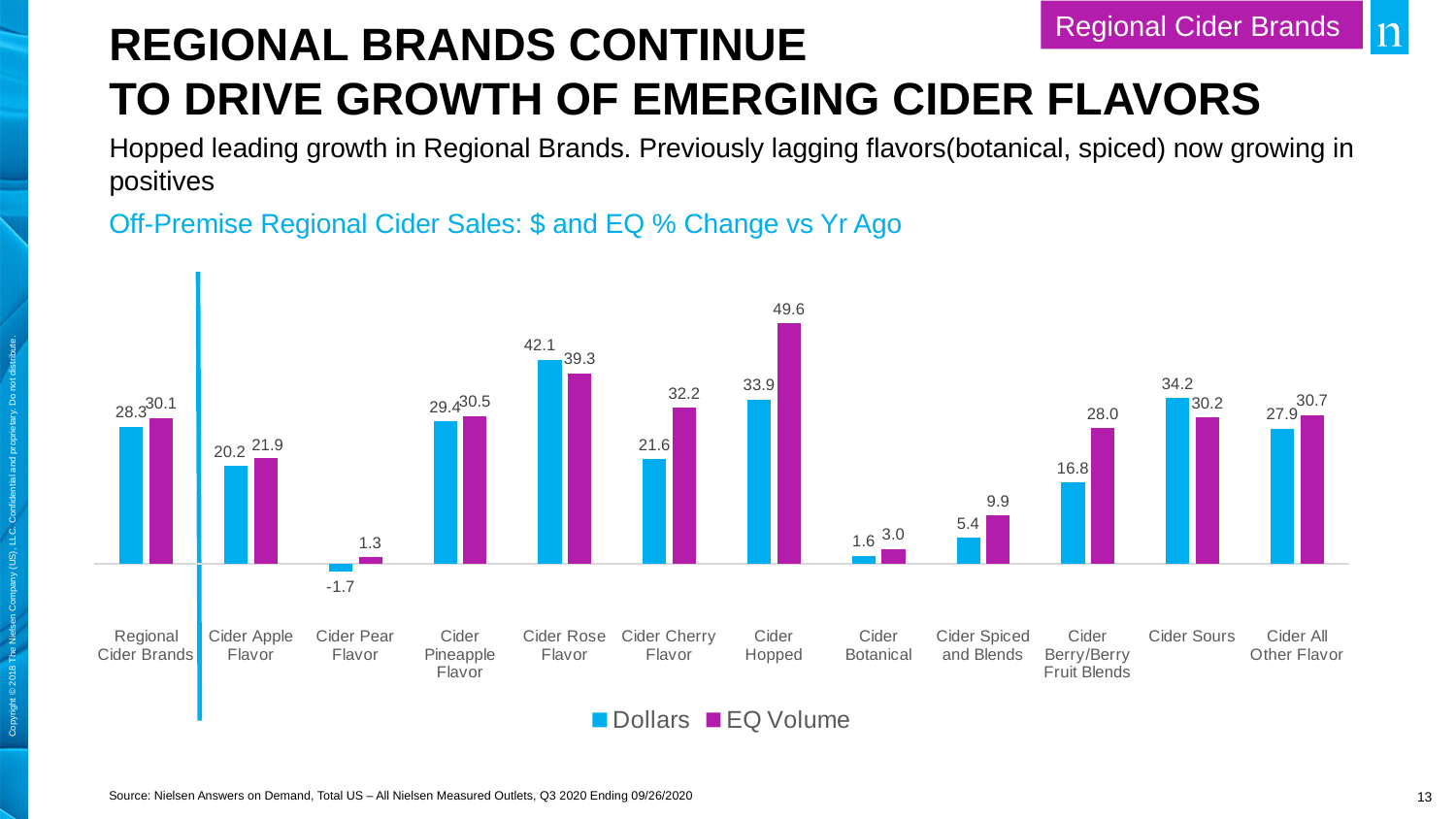

Regional Cider Brands
# Regional Brands continue to drive growth of Emerging Cider flavors
Hopped leading growth in Regional Brands. Previously lagging flavors(botanical, spiced) now growing in positives
Off-Premise Regional Cider Sales: $ and EQ % Change vs Yr Ago

### Chart

| Category | Dollars | EQ Volume |
|---|---|---|
| Regional Cider Brands | 28.3 | 30.1 |
| Cider Apple Flavor | 20.2 | 21.9 |
| Cider Pear Flavor | -1.7 | 1.3 |
| Cider Pineapple Flavor | 29.4 | 30.5 |
| Cider Rose Flavor | 42.1 | 39.3 |
| Cider Cherry Flavor | 21.6 | 32.2 |
| Cider Hopped | 33.9 | 49.6 |
| Cider Botanical | 1.6 | 3.0 |
| Cider Spiced and Blends | 5.4 | 9.9 |
| Cider Berry/Berry Fruit Blends | 16.8 | 28.0 |
| Cider Sours | 34.2 | 30.2 |
| Cider All Other Flavor | 27.9 | 30.7 |
Source: Nielsen Answers on Demand, Total US – All Nielsen Measured Outlets, Q3 2020 Ending 09/26/2020